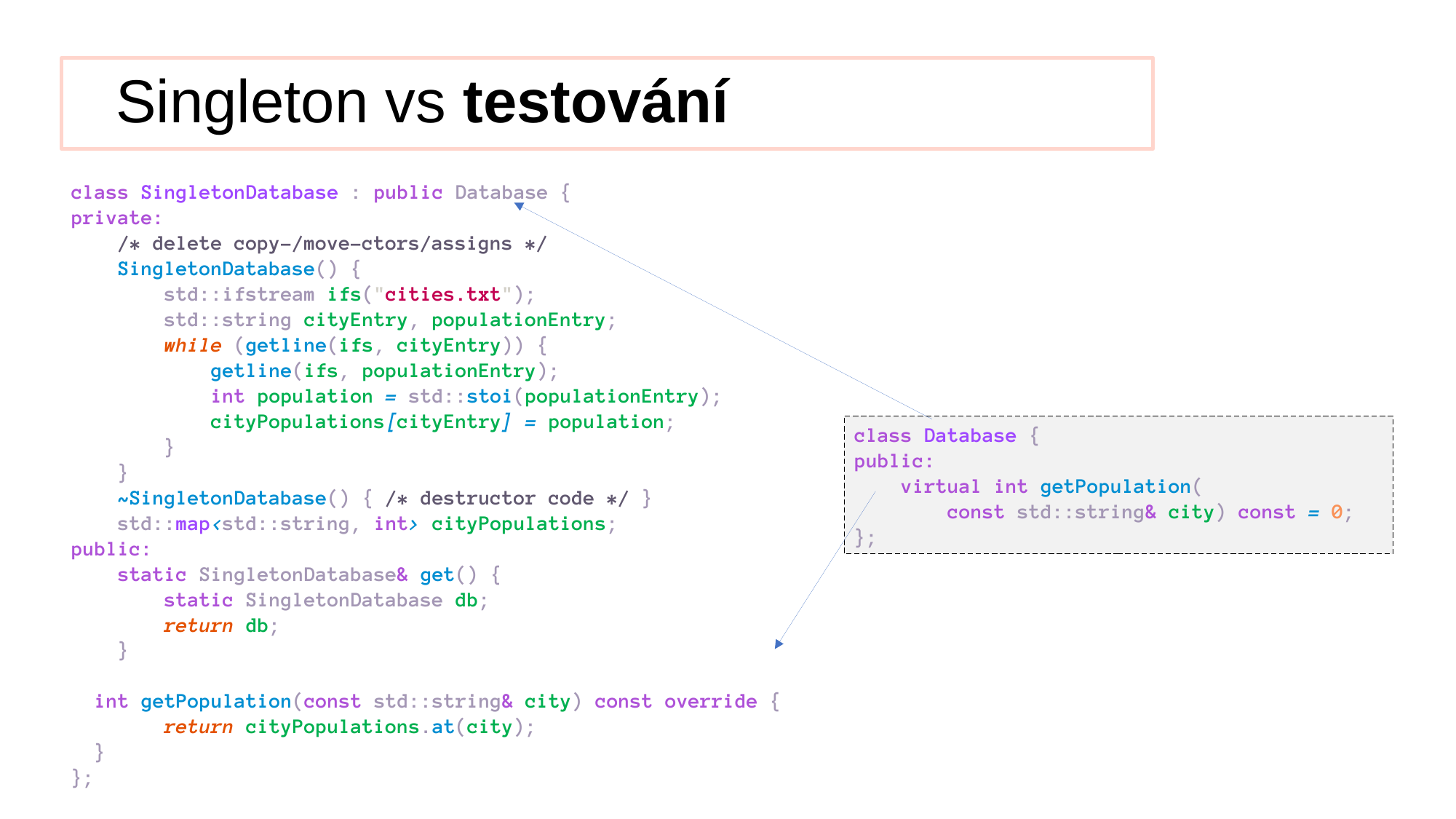

# Singleton vs testování
class SingletonDatabase : public Database {
private:
    /* delete copy-/move-ctors/assigns */
    SingletonDatabase() {
        std::ifstream ifs("cities.txt");
        std::string cityEntry, populationEntry;
        while (getline(ifs, cityEntry)) {
            getline(ifs, populationEntry);
            int population = std::stoi(populationEntry);
            cityPopulations[cityEntry] = population;
        }
    }
    ~SingletonDatabase() { /* destructor code */ }
    std::map<std::string, int> cityPopulations;
public:
    static SingletonDatabase& get() {
        static SingletonDatabase db;
        return db;
    }
    int getPopulation(const std::string& city) const override {
        return cityPopulations.at(city);
  }
};
class Database {​
public:​
    virtual int getPopulation(
        const std::string& city) const = 0;​
};​